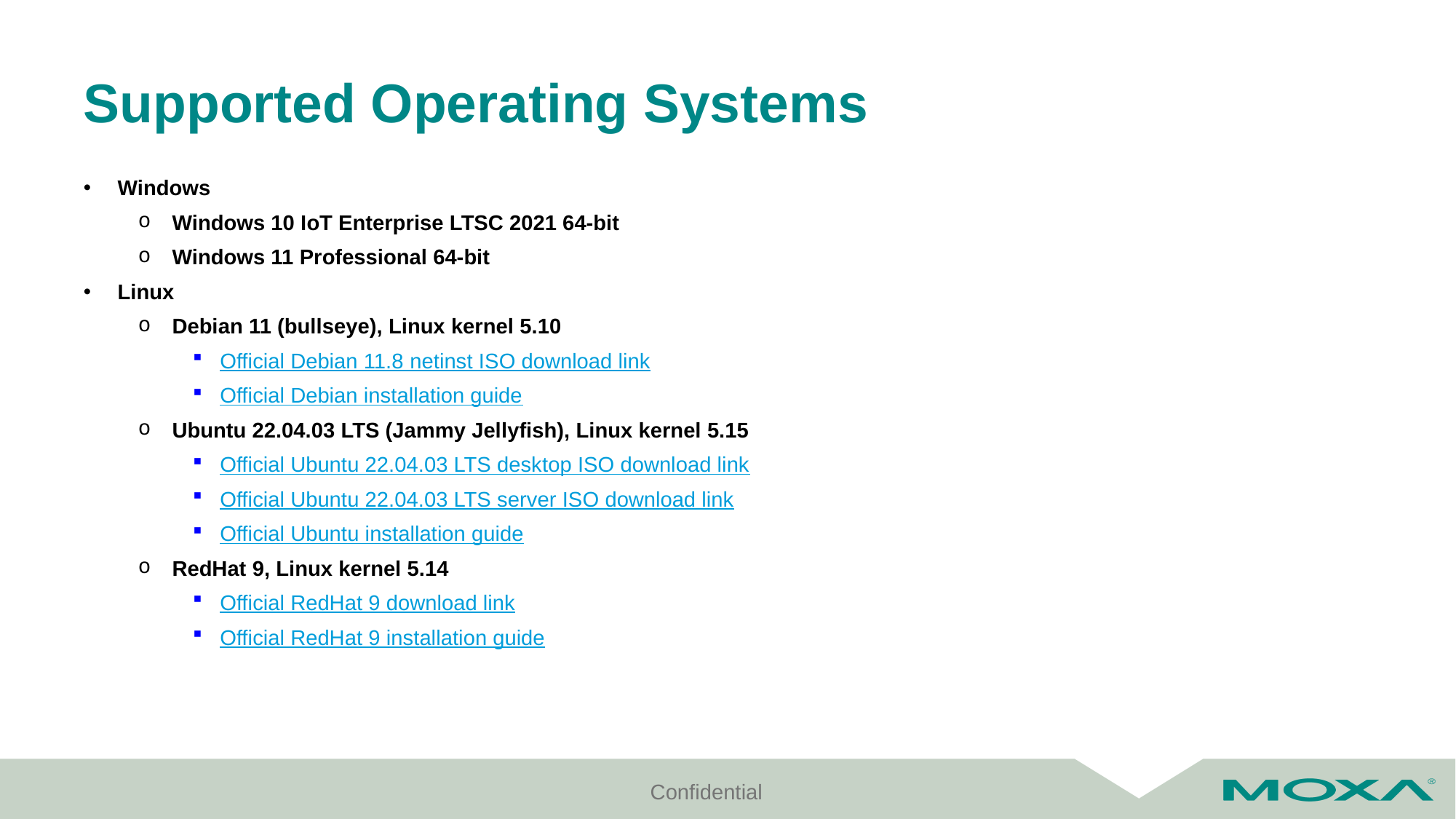

# Supported Operating Systems
Windows
Windows 10 IoT Enterprise LTSC 2021 64-bit
Windows 11 Professional 64-bit
Linux
Debian 11 (bullseye), Linux kernel 5.10
Official Debian 11.8 netinst ISO download link
Official Debian installation guide
Ubuntu 22.04.03 LTS (Jammy Jellyfish), Linux kernel 5.15
Official Ubuntu 22.04.03 LTS desktop ISO download link
Official Ubuntu 22.04.03 LTS server ISO download link
Official Ubuntu installation guide
RedHat 9, Linux kernel 5.14
Official RedHat 9 download link
Official RedHat 9 installation guide